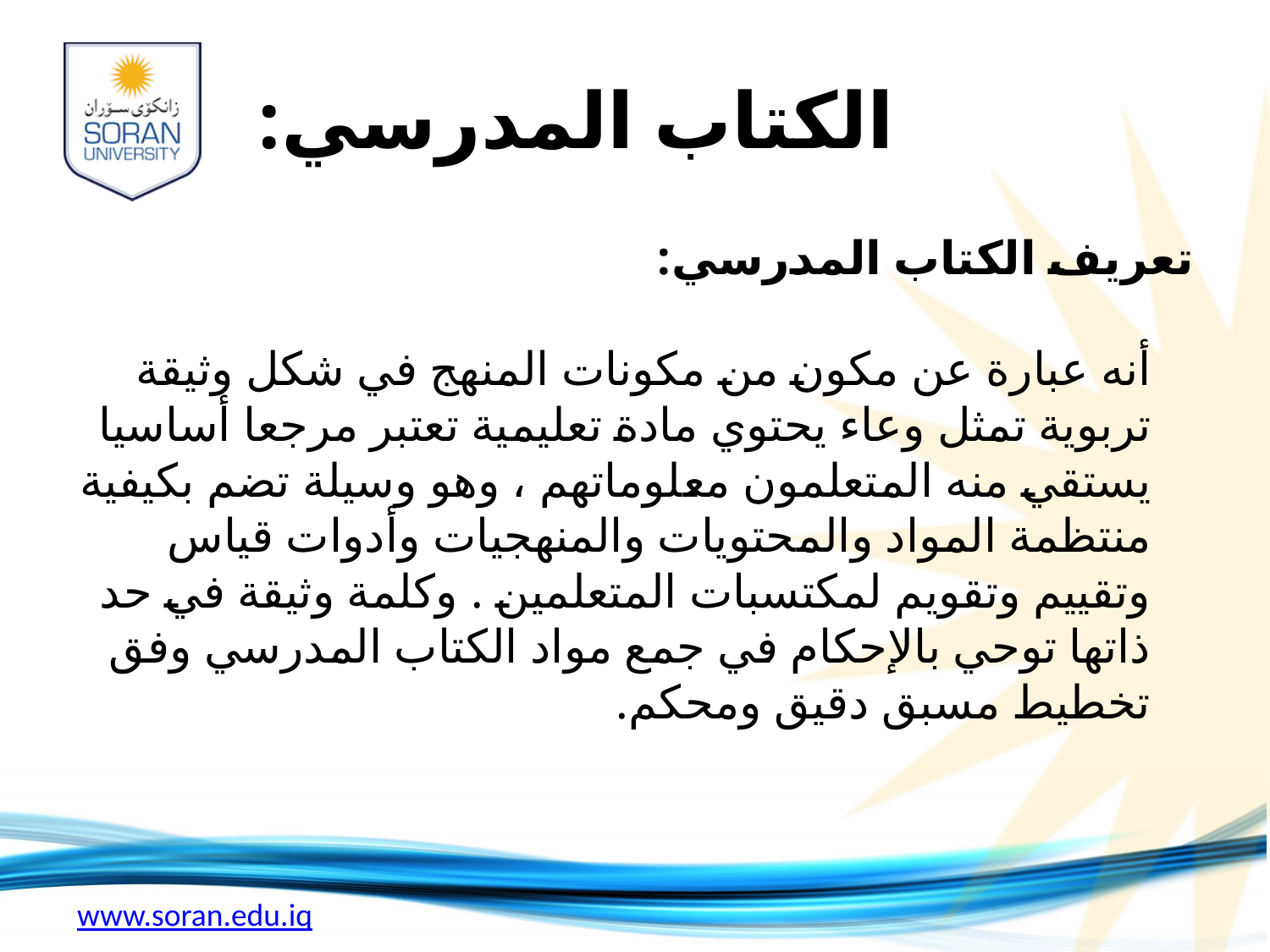

# الكتاب المدرسي:
تعريف الكتاب المدرسي:
أنه عبارة عن مكون من مكونات المنهج في شكل وثيقة تربوية تمثل وعاء يحتوي مادة تعليمية تعتبر مرجعا أساسيا يستقي منه المتعلمون معلوماتهم ، وهو وسيلة تضم بكيفية منتظمة المواد والمحتويات والمنهجيات وأدوات قياس وتقييم وتقويم لمكتسبات المتعلمين . وكلمة وثيقة في حد ذاتها توحي بالإحكام في جمع مواد الكتاب المدرسي وفق تخطيط مسبق دقيق ومحكم.